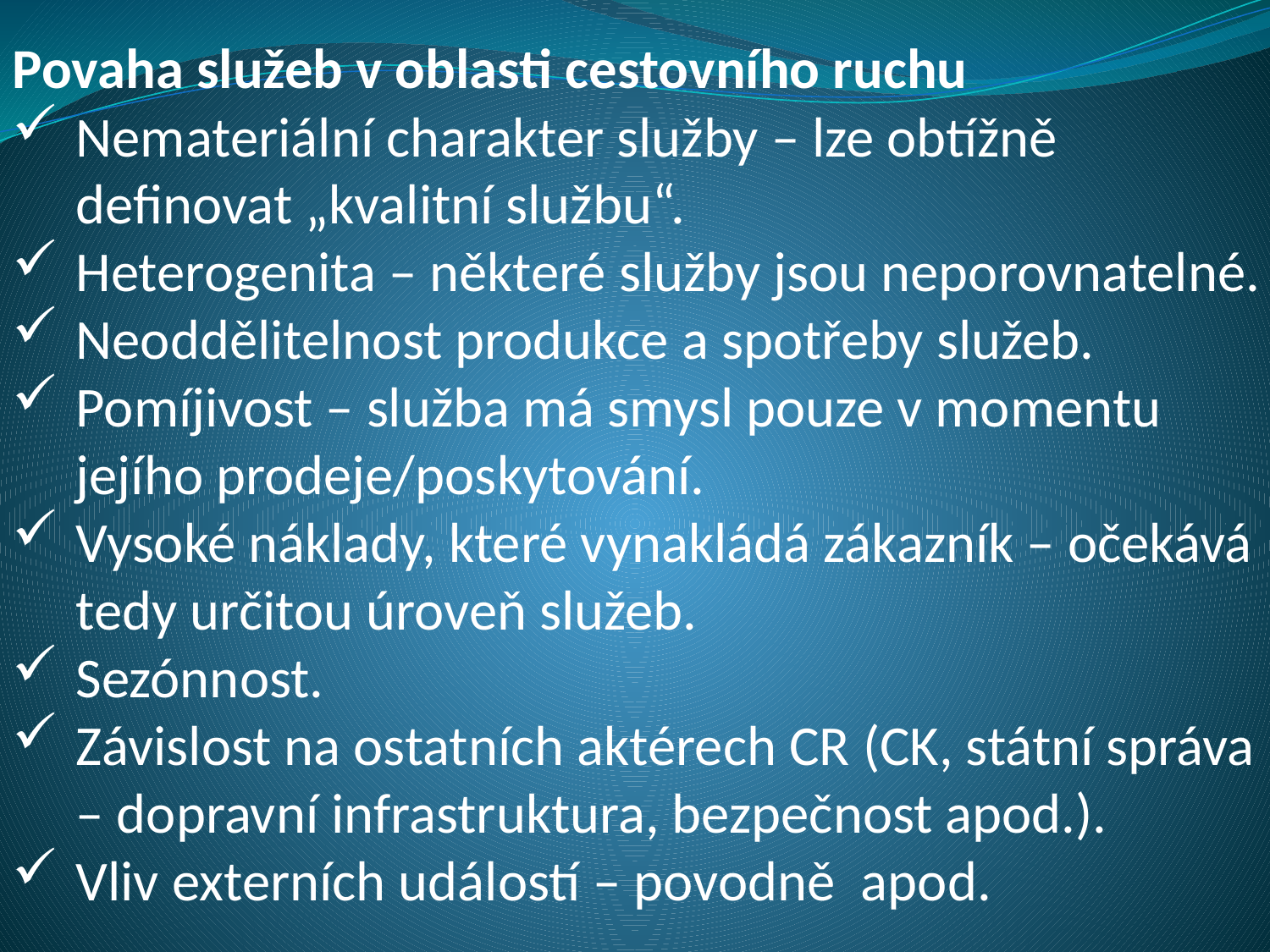

Povaha služeb v oblasti cestovního ruchu
Nemateriální charakter služby – lze obtížně definovat „kvalitní službu“.
Heterogenita – některé služby jsou neporovnatelné.
Neoddělitelnost produkce a spotřeby služeb.
Pomíjivost – služba má smysl pouze v momentu jejího prodeje/poskytování.
Vysoké náklady, které vynakládá zákazník – očekává tedy určitou úroveň služeb.
Sezónnost.
Závislost na ostatních aktérech CR (CK, státní správa – dopravní infrastruktura, bezpečnost apod.).
Vliv externích událostí – povodně  apod.